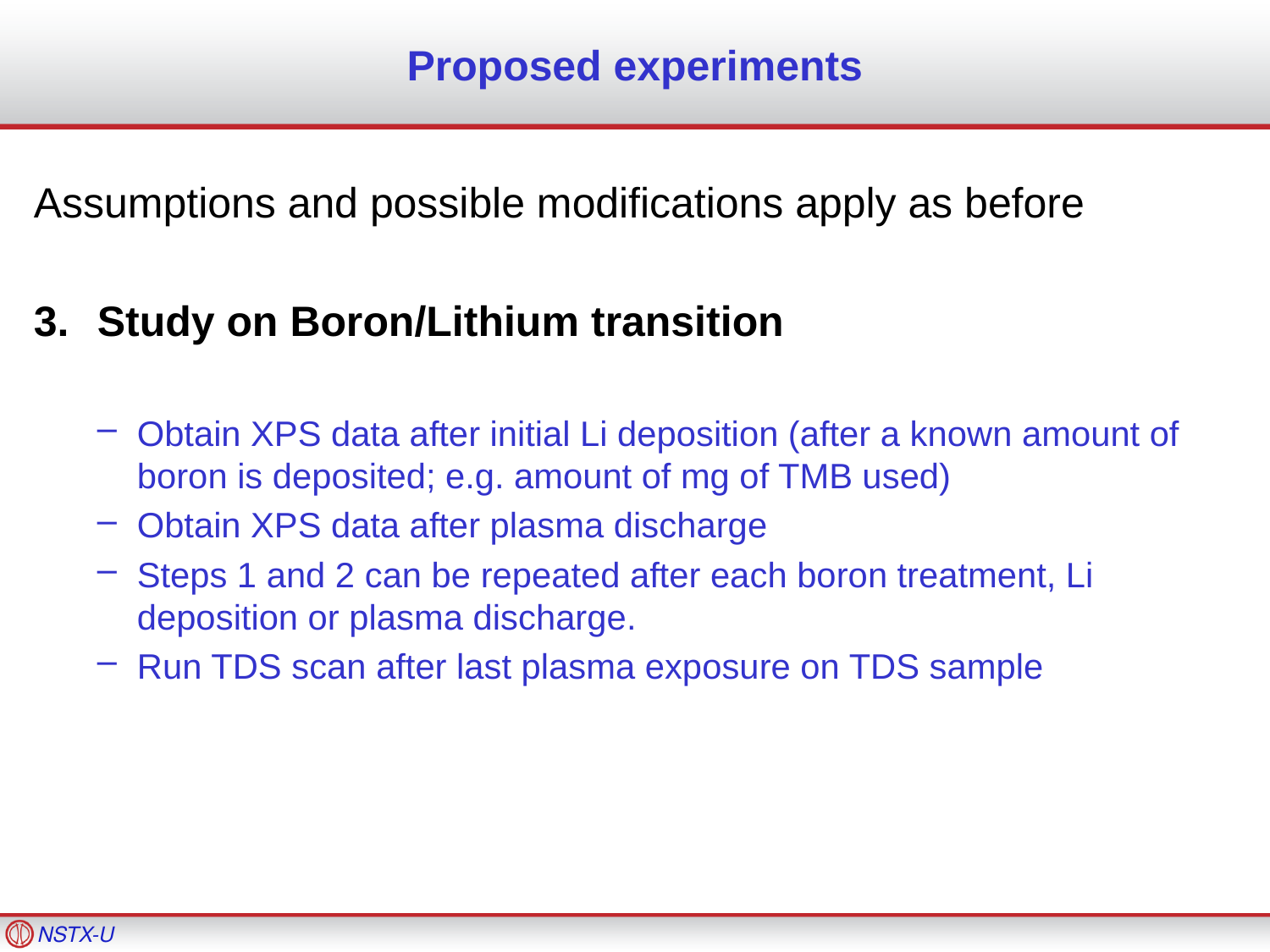

# Proposed experiments
Assumptions and possible modifications apply as before

Study on Boron/Lithium transition

Obtain XPS data after initial Li deposition (after a known amount of boron is deposited; e.g. amount of mg of TMB used)
Obtain XPS data after plasma discharge
Steps 1 and 2 can be repeated after each boron treatment, Li deposition or plasma discharge.
Run TDS scan after last plasma exposure on TDS sample